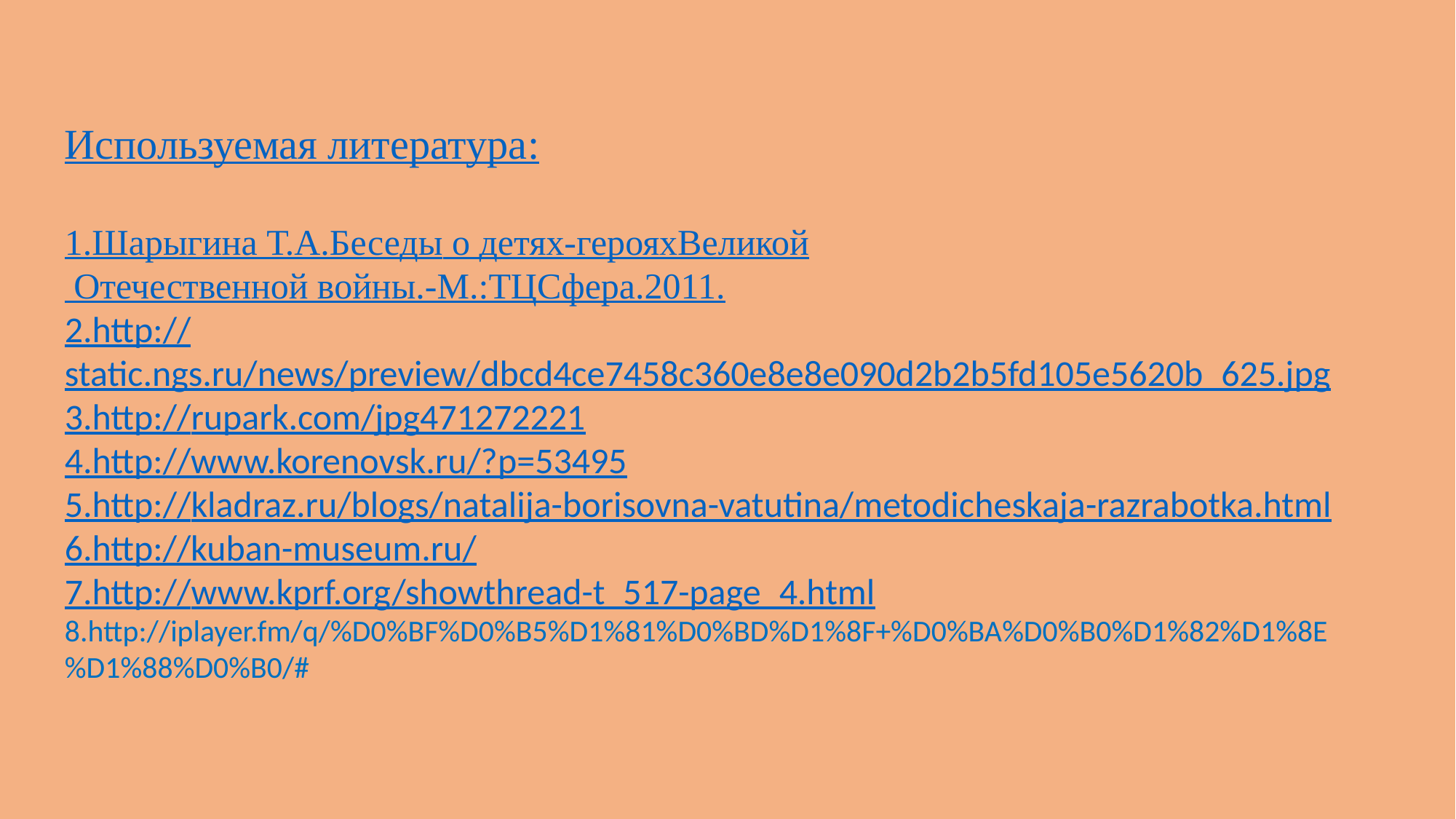

Используемая литература:

1.Шарыгина Т.А.Беседы о детях-герояхВеликой Отечественной войны.-М.:ТЦСфера.2011.
2.http://static.ngs.ru/news/preview/dbcd4ce7458c360e8e8e090d2b2b5fd105e5620b_625.jpg
3.http://rupark.com/jpg471272221
4.http://www.korenovsk.ru/?p=53495
5.http://kladraz.ru/blogs/natalija-borisovna-vatutina/metodicheskaja-razrabotka.html
6.http://kuban-museum.ru/
7.http://www.kprf.org/showthread-t_517-page_4.html
8.http://iplayer.fm/q/%D0%BF%D0%B5%D1%81%D0%BD%D1%8F+%D0%BA%D0%B0%D1%82%D1%8E%D1%88%D0%B0/#